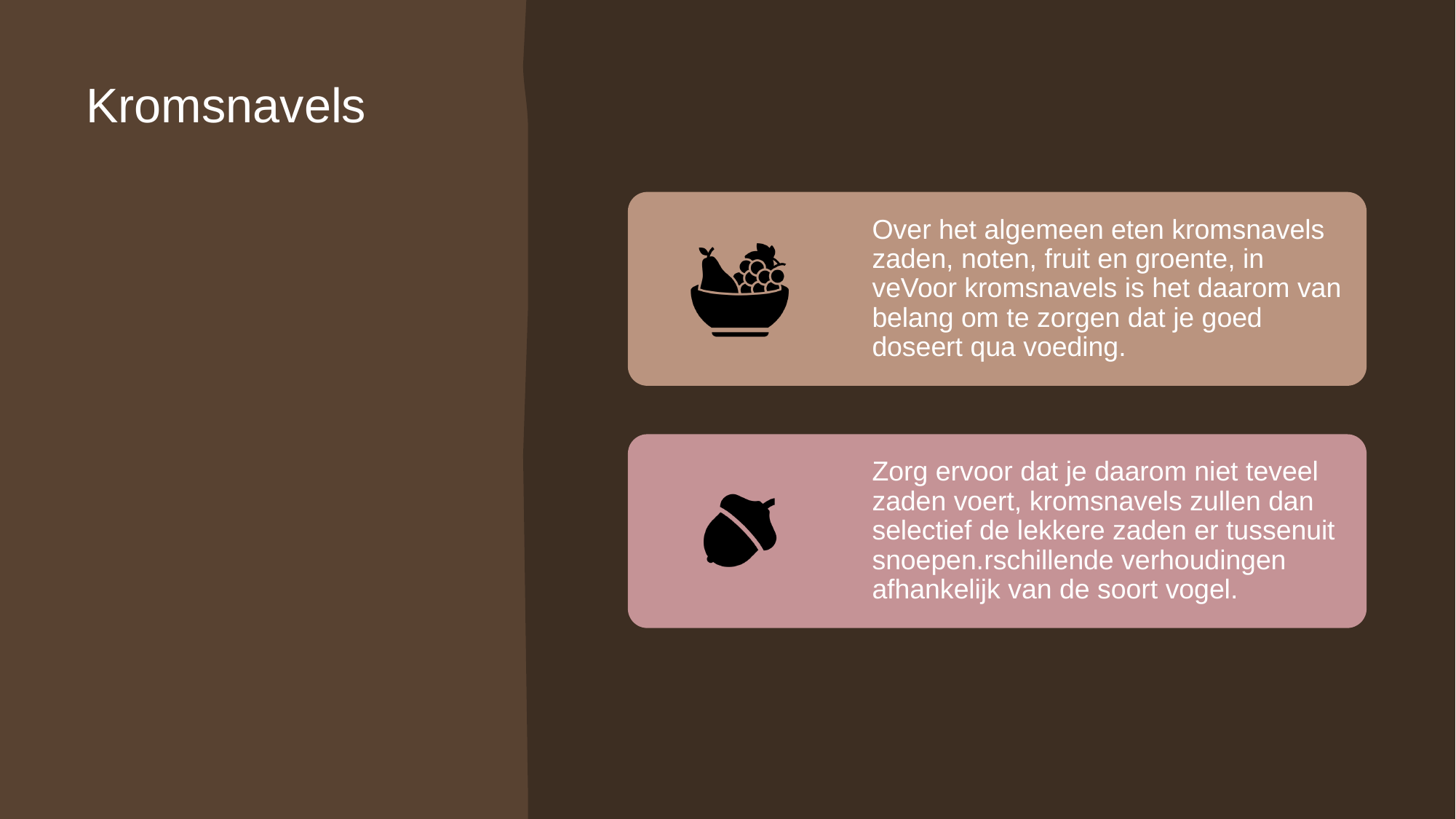

# Kromsnavels
Over het algemeen eten kromsnavels zaden, noten, fruit en groente, in veVoor kromsnavels is het daarom van belang om te zorgen dat je goed doseert qua voeding.
Zorg ervoor dat je daarom niet teveel zaden voert, kromsnavels zullen dan selectief de lekkere zaden er tussenuit snoepen.rschillende verhoudingen afhankelijk van de soort vogel.